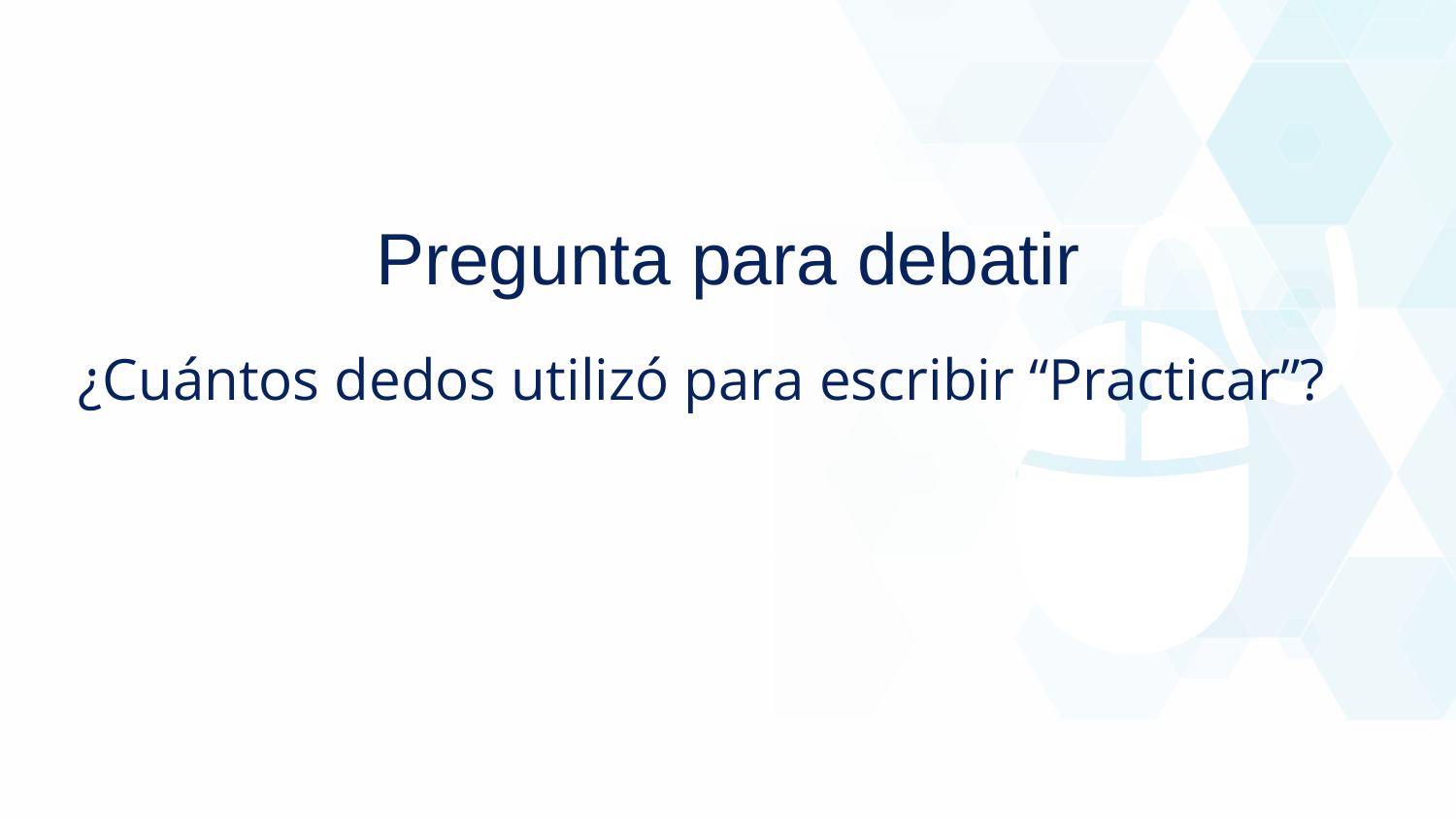

Pregunta para debatir
¿Cuántos dedos utilizó para escribir “Practicar”?